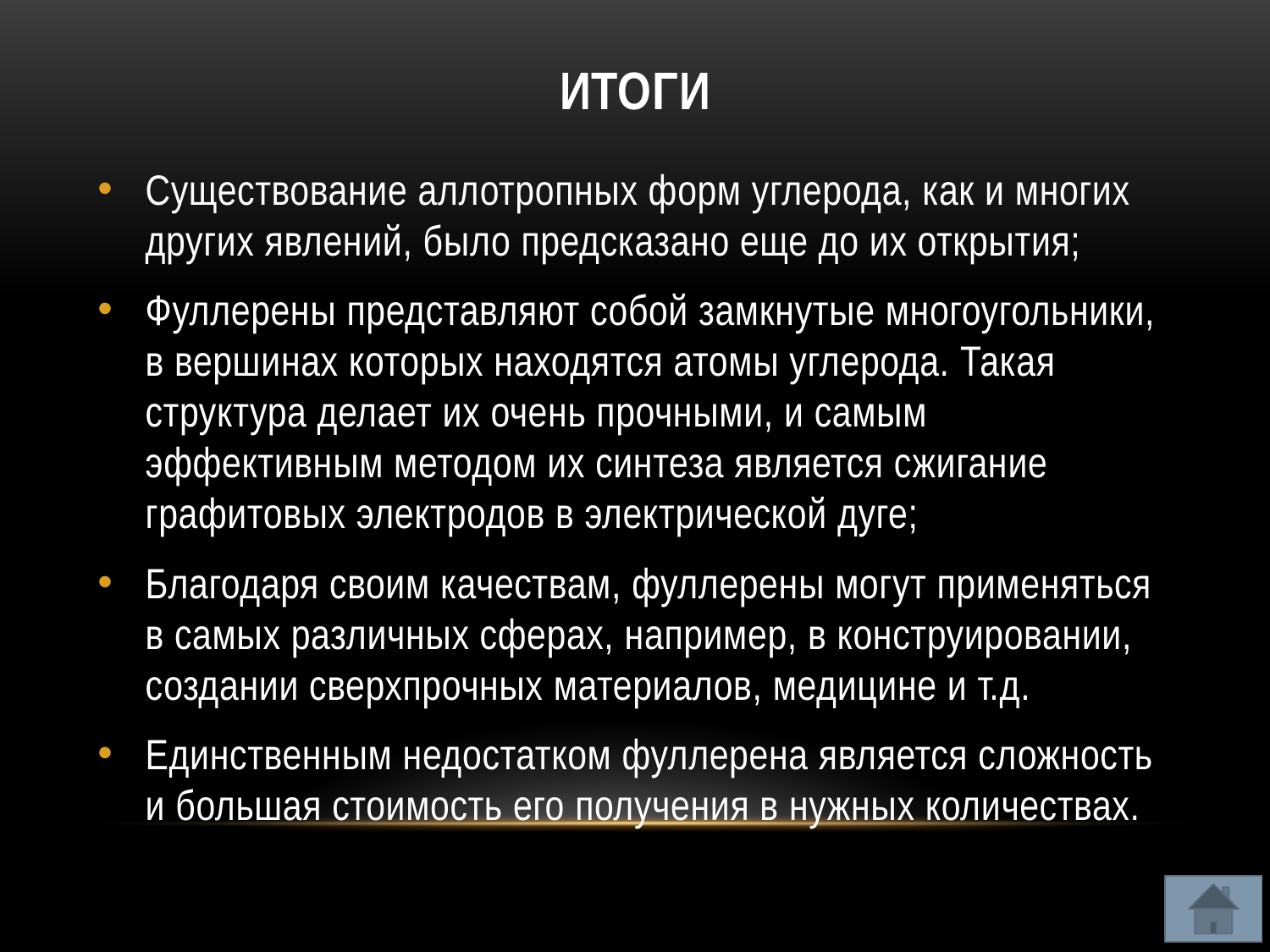

# Итоги
Существование аллотропных форм углерода, как и многих других явлений, было предсказано еще до их открытия;
Фуллерены представляют собой замкнутые многоугольники, в вершинах которых находятся атомы углерода. Такая структура делает их очень прочными, и самым эффективным методом их синтеза является сжигание графитовых электродов в электрической дуге;
Благодаря своим качествам, фуллерены могут применяться в самых различных сферах, например, в конструировании, создании сверхпрочных материалов, медицине и т.д.
Единственным недостатком фуллерена является сложность и большая стоимость его получения в нужных количествах.